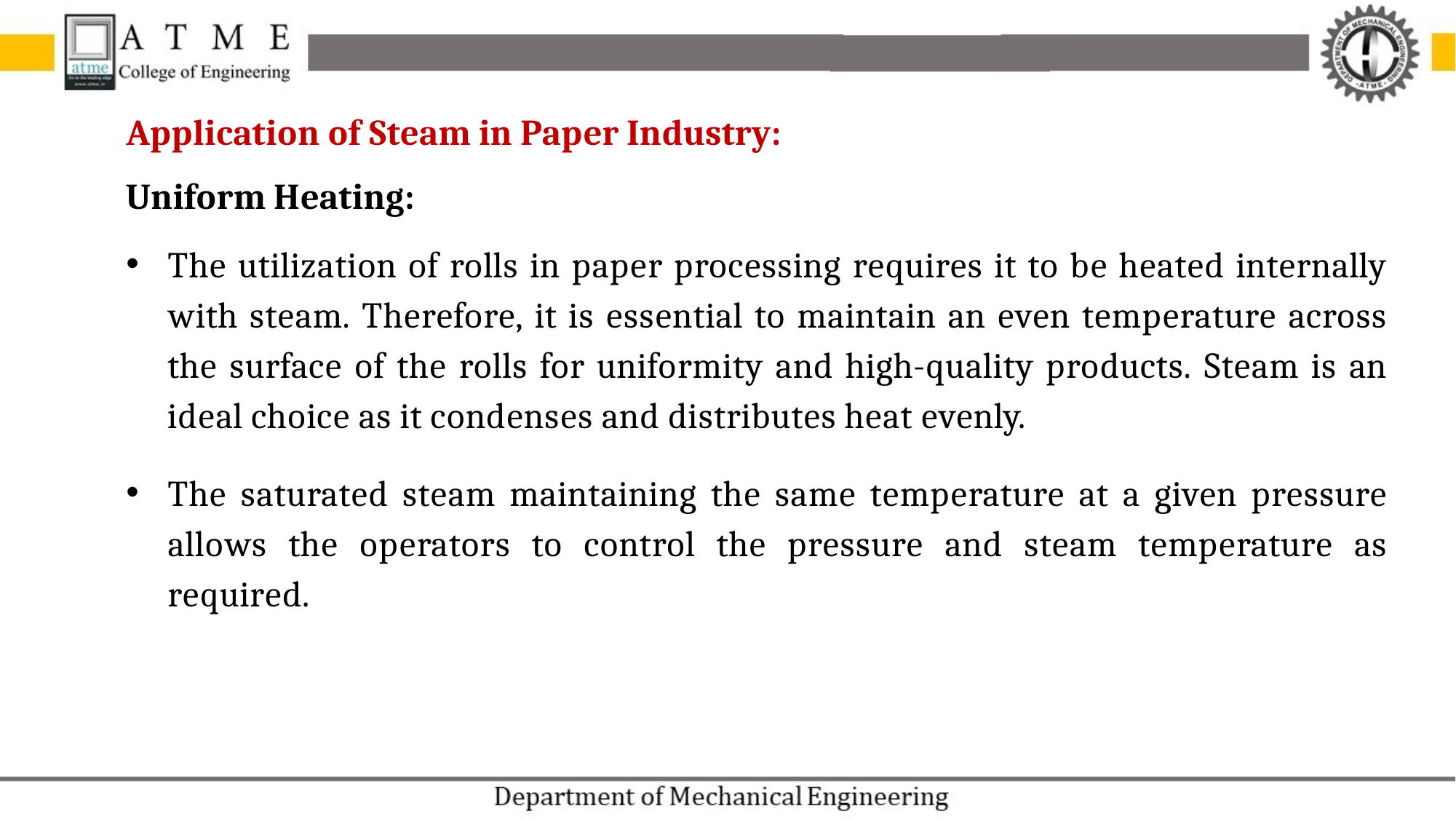

Application of Steam in Paper Industry:
Uniform Heating:
The utilization of rolls in paper processing requires it to be heated internally with steam. Therefore, it is essential to maintain an even temperature across the surface of the rolls for uniformity and high-quality products. Steam is an ideal choice as it condenses and distributes heat evenly.
The saturated steam maintaining the same temperature at a given pressure allows the operators to control the pressure and steam temperature as required.